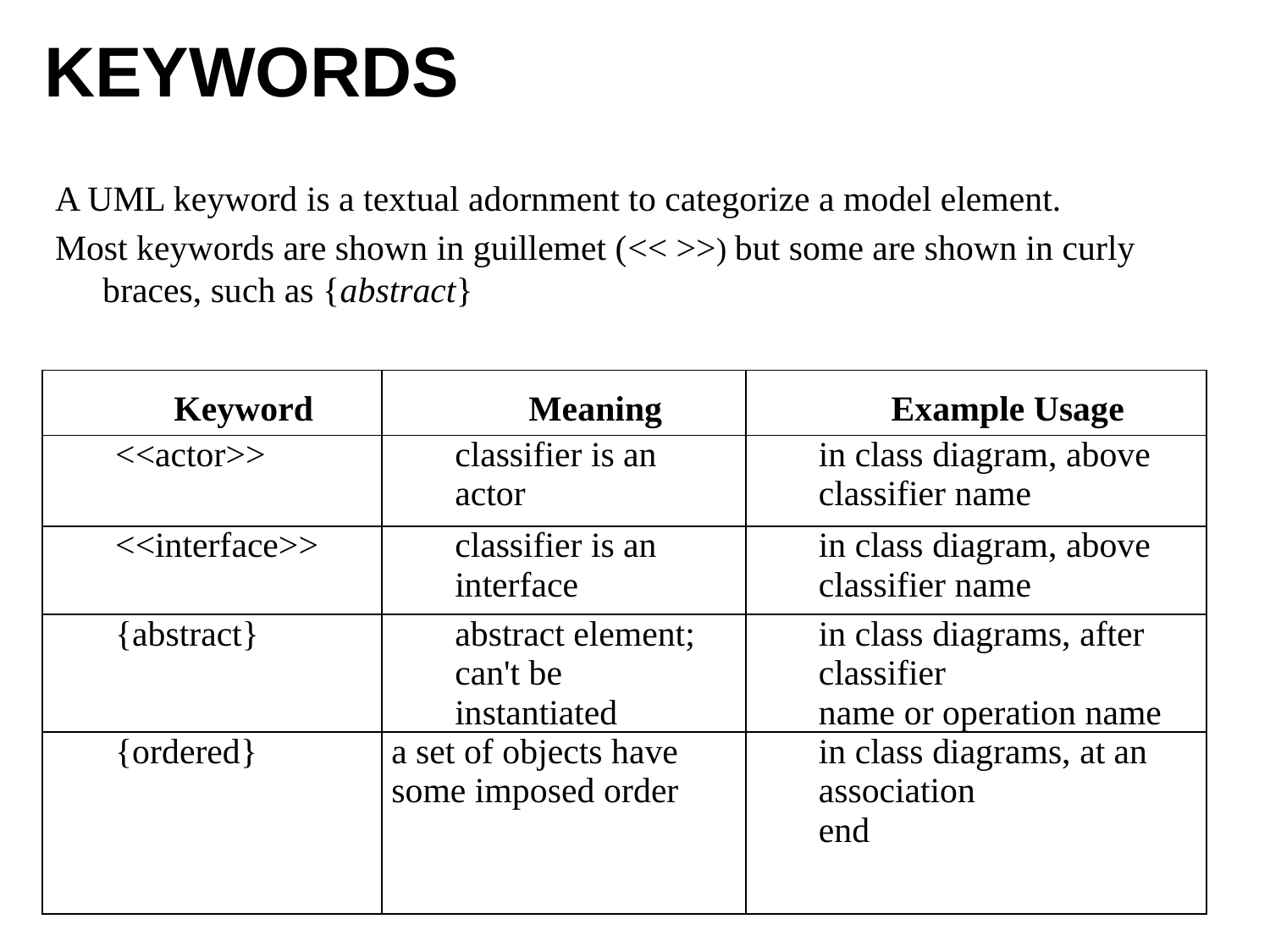

KEYWORDS
A UML keyword is a textual adornment to categorize a model element.
Most keywords are shown in guillemet (<< >>) but some are shown in curly braces, such as {abstract}

| Keyword | Meaning | Example Usage |
| --- | --- | --- |
| <<actor>> | classifier is an actor | in class diagram, above classifier name |
| <<interface>> | classifier is an interface | in class diagram, above classifier name |
| {abstract} | abstract element; can't be instantiated | in class diagrams, after classifier name or operation name |
| {ordered} | a set of objects have some imposed order | in class diagrams, at an association end |